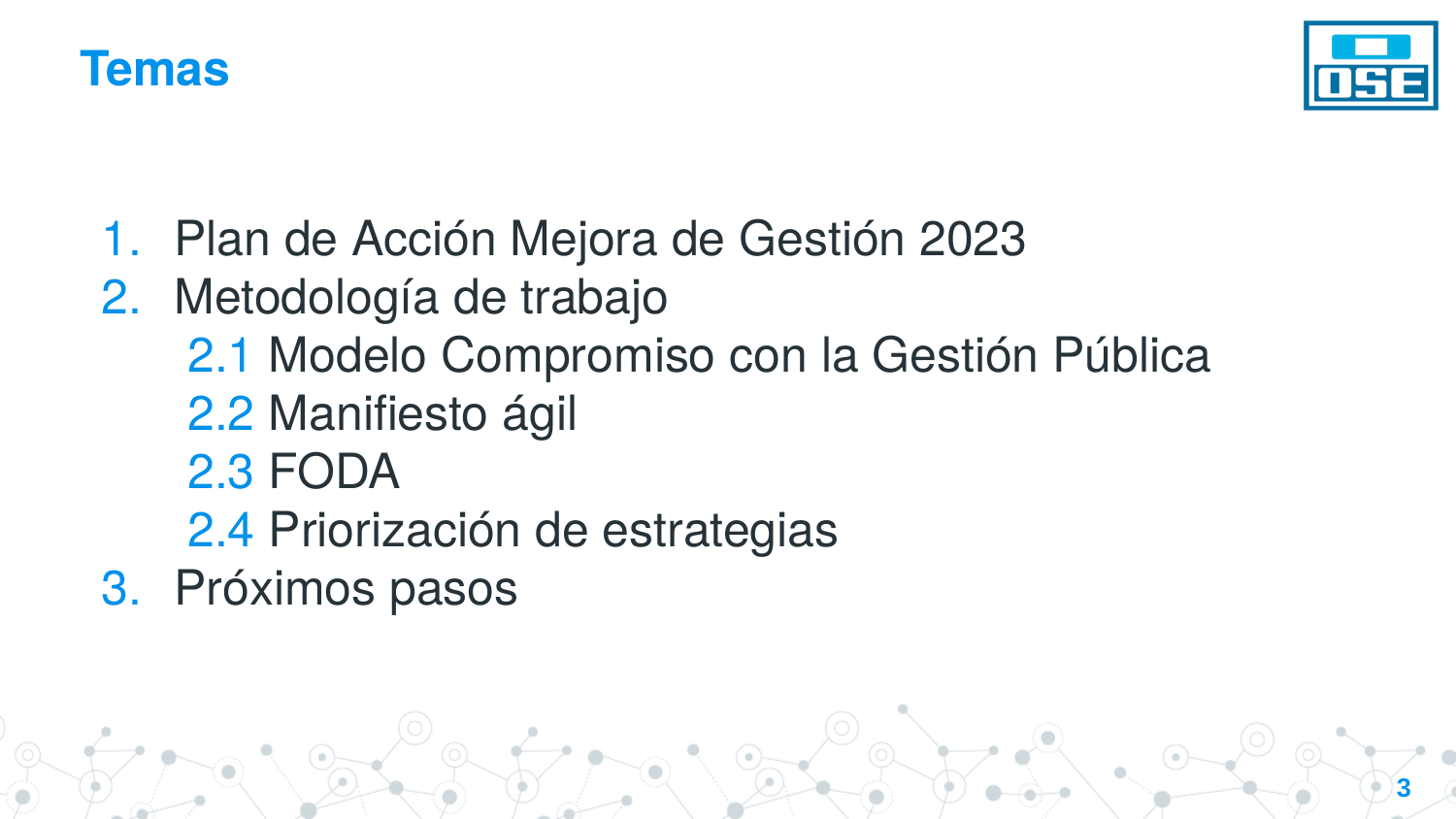

# Temas
Plan de Acción Mejora de Gestión 2023
Metodología de trabajo
2.1 Modelo Compromiso con la Gestión Pública
2.2 Manifiesto ágil
2.3 FODA
2.4 Priorización de estrategias
Próximos pasos

3